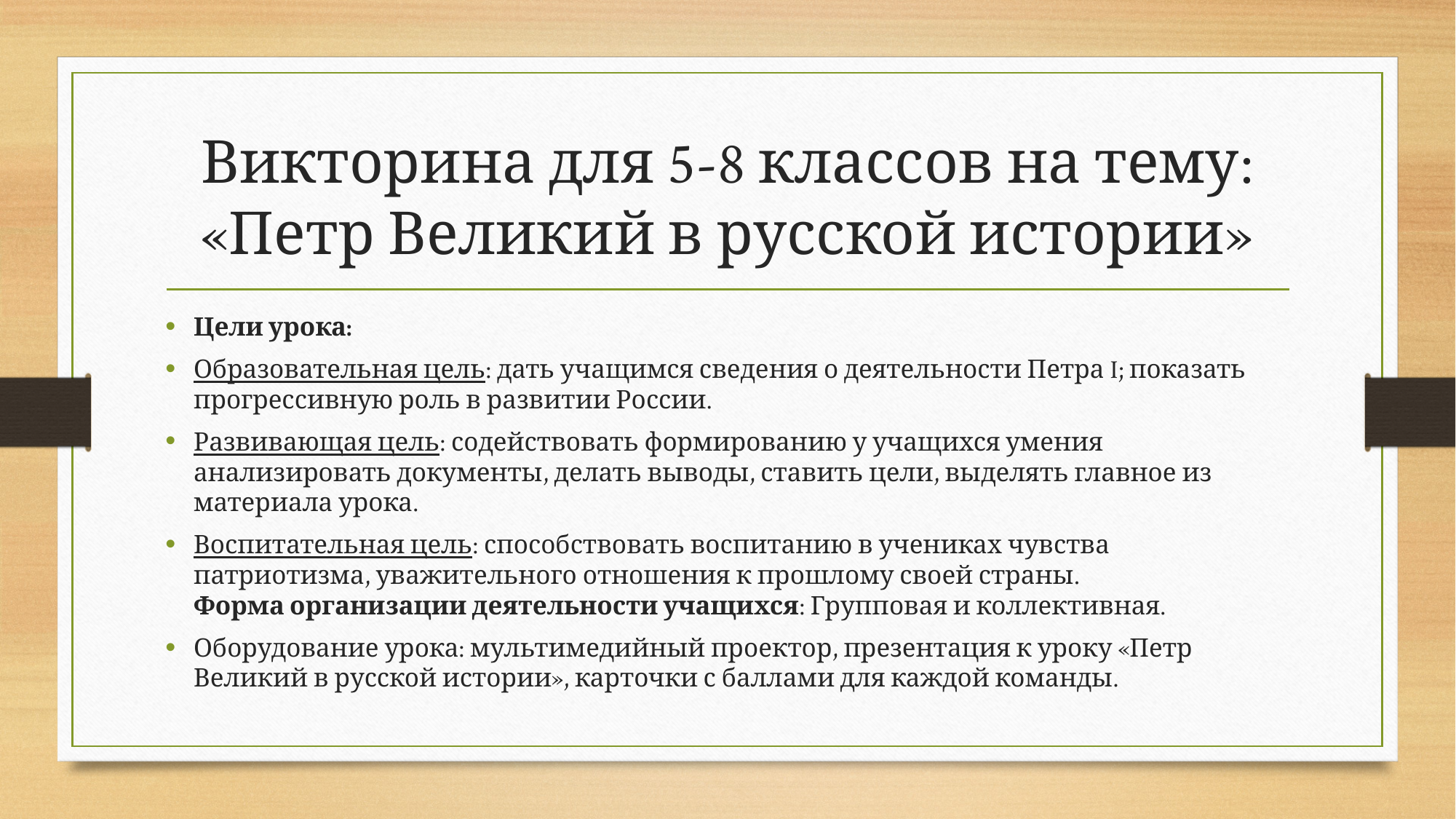

# Викторина для 5-8 классов на тему: «Петр Великий в русской истории»
Цели урока:
Образовательная цель: дать учащимся сведения о деятельности Петра I; показать прогрессивную роль в развитии России.
Развивающая цель: содействовать формированию у учащихся умения анализировать документы, делать выводы, ставить цели, выделять главное из материала урока.
Воспитательная цель: способствовать воспитанию в учениках чувства патриотизма, уважительного отношения к прошлому своей страны. 
Форма организации деятельности учащихся: Групповая и коллективная.
Оборудование урока: мультимедийный проектор, презентация к уроку «Петр Великий в русской истории», карточки с баллами для каждой команды.